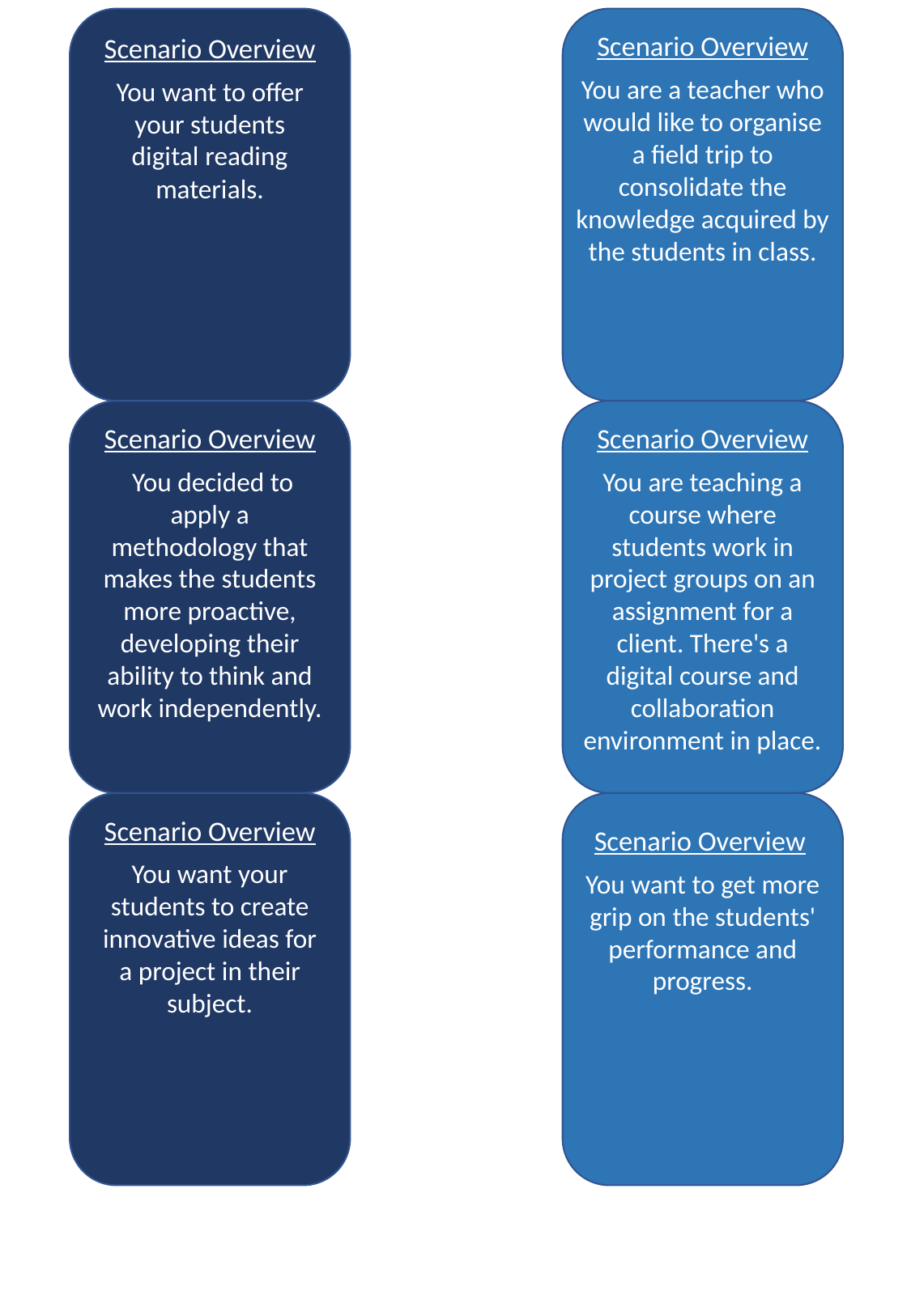

Scenario Overview

You are a teacher who would like to organise a field trip to consolidate the knowledge acquired by the students in class.

Scenario Overview

You want to offer your students digital reading materials.

Scenario Overview

 You decided to apply a methodology that makes the students more proactive, developing their ability to think and work independently.

Scenario Overview

You are teaching a course where students work in project groups on an assignment for a client. There's a digital course and collaboration environment in place.

Scenario Overview

You want your students to create innovative ideas for a project in their subject.

Scenario Overview

You want to get more grip on the students' performance and progress.